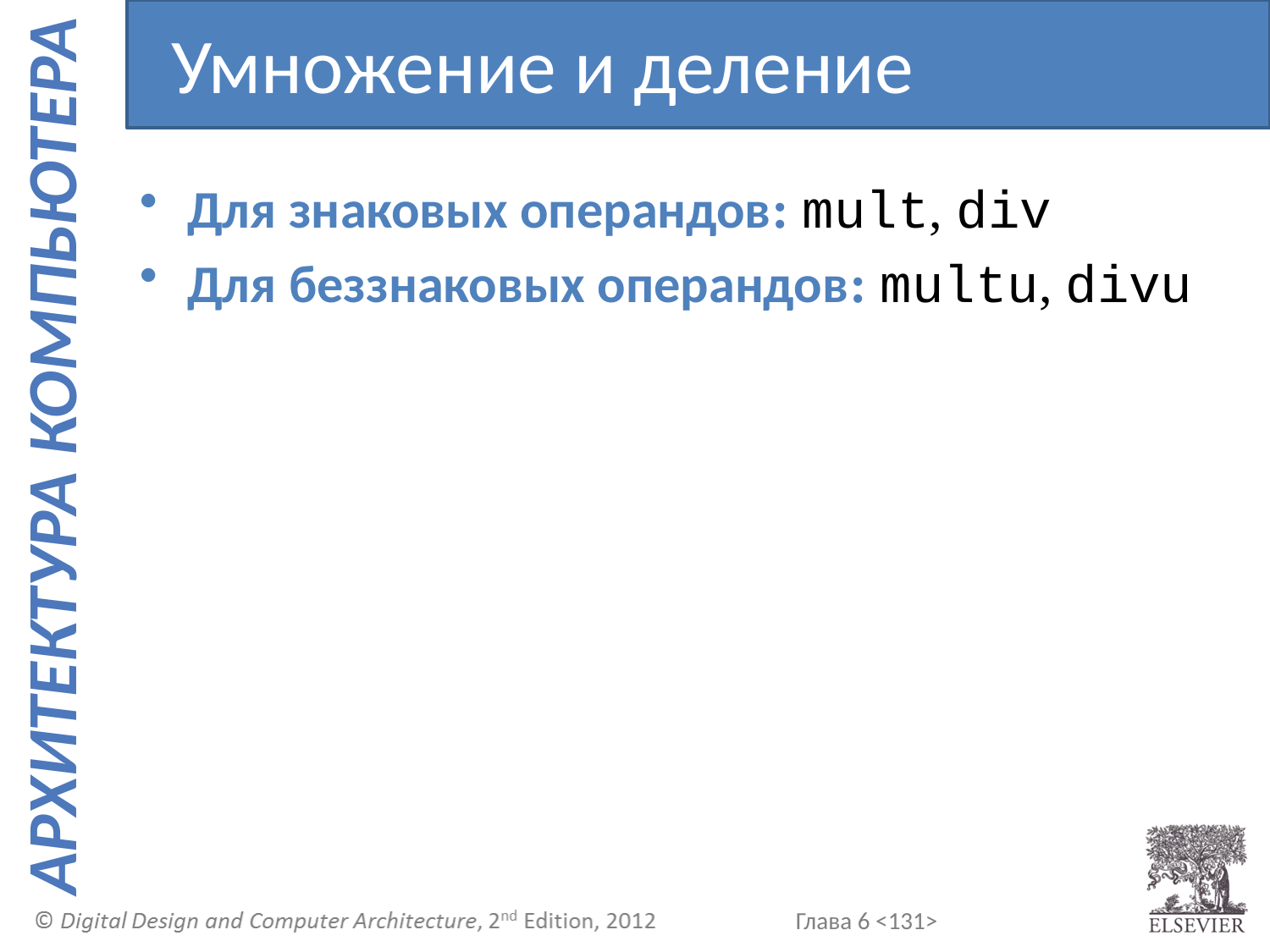

Умножение и деление

Для знаковых операндов: mult, div
Для беззнаковых операндов: multu, divu